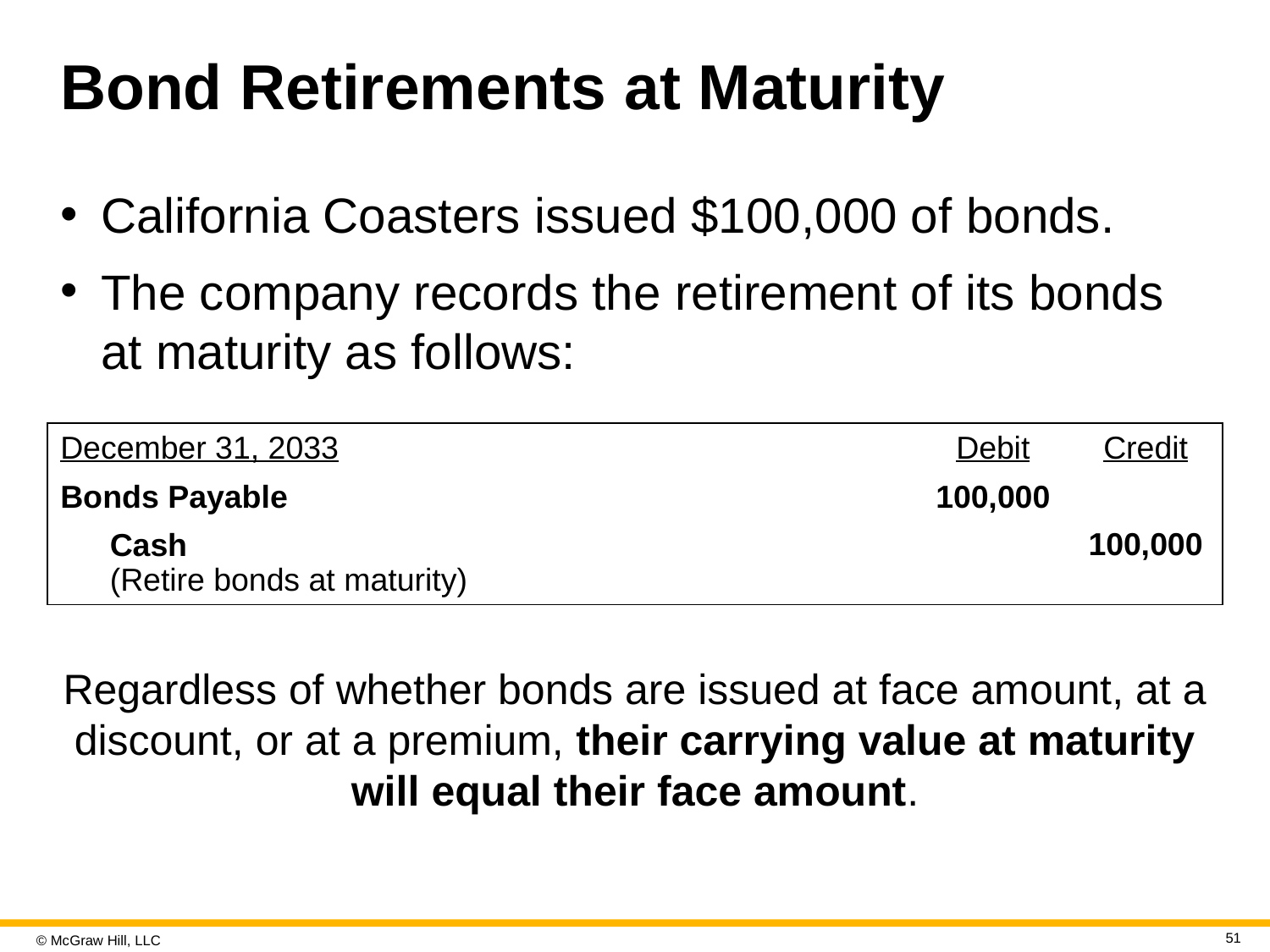

# Bond Retirements at Maturity
California Coasters issued $100,000 of bonds.
The company records the retirement of its bonds at maturity as follows:
| December 31, 2033 | Debit | Credit |
| --- | --- | --- |
| Bonds Payable | 100,000 |  |
| Cash (Retire bonds at maturity) |  | 100,000 |
Regardless of whether bonds are issued at face amount, at a discount, or at a premium, their carrying value at maturity will equal their face amount.
51